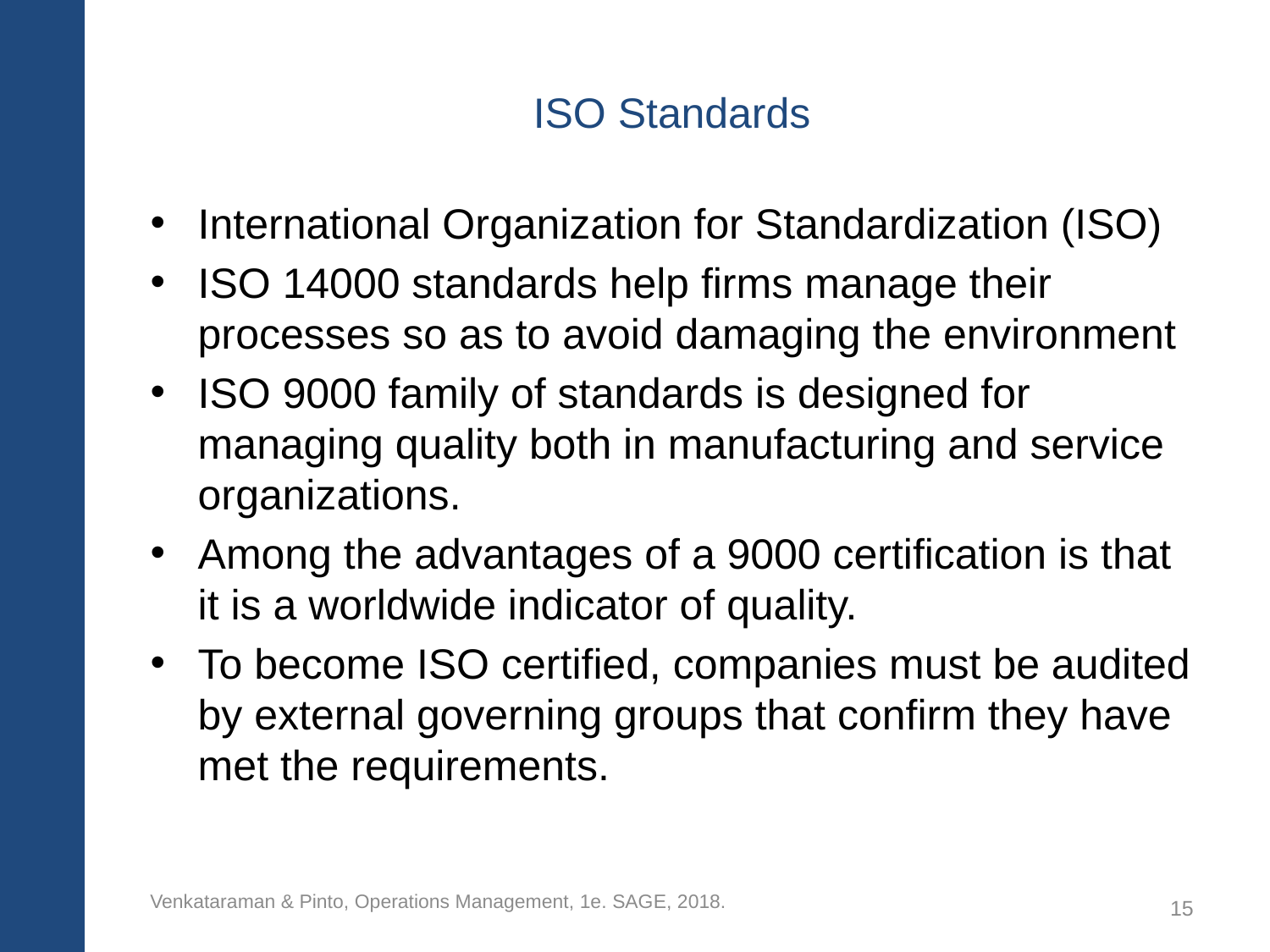

# ISO Standards
International Organization for Standardization (ISO)
ISO 14000 standards help firms manage their processes so as to avoid damaging the environment
ISO 9000 family of standards is designed for managing quality both in manufacturing and service organizations.
Among the advantages of a 9000 certification is that it is a worldwide indicator of quality.
To become ISO certified, companies must be audited by external governing groups that confirm they have met the requirements.
Venkataraman & Pinto, Operations Management, 1e. SAGE, 2018.
15